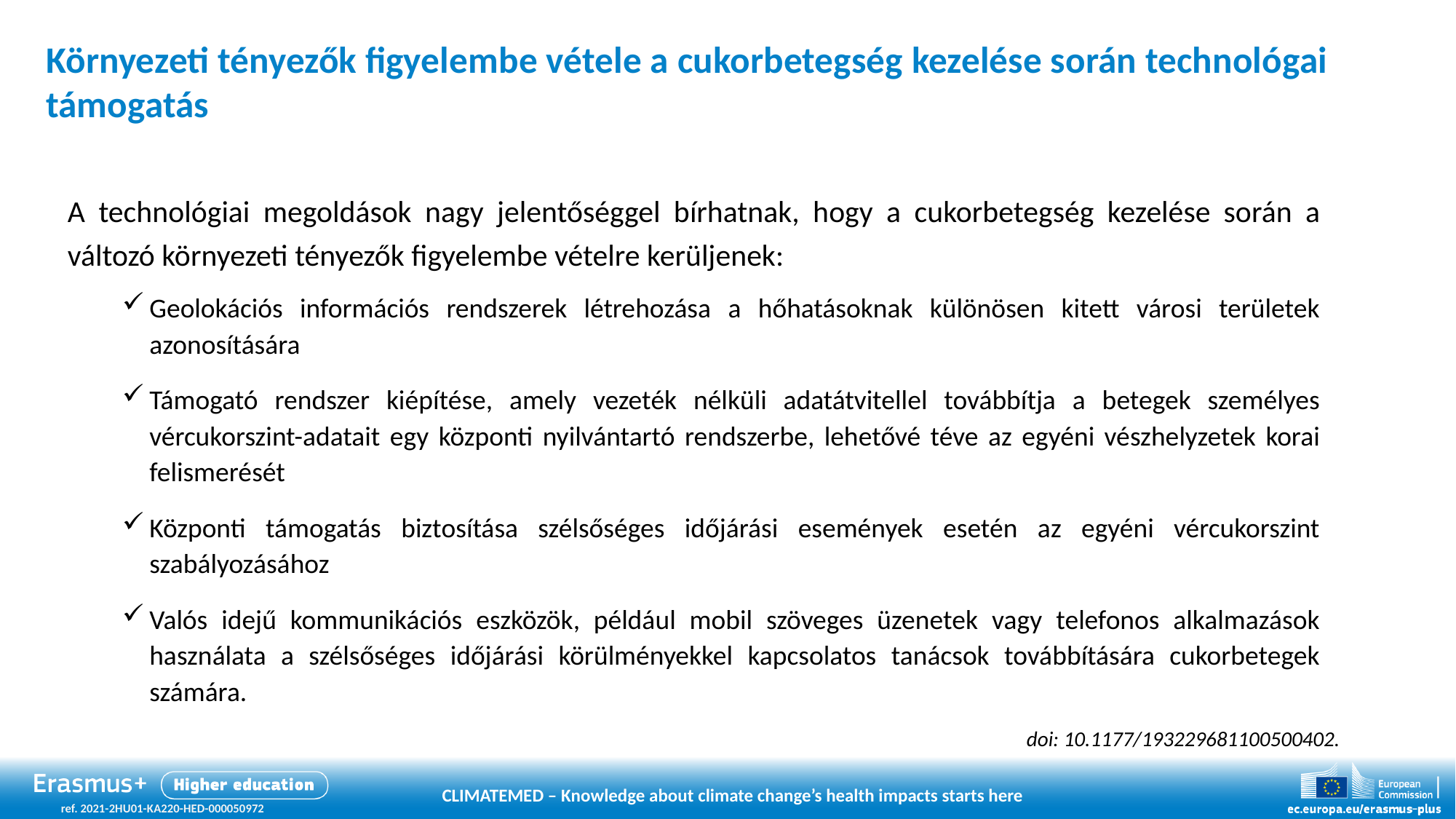

# Környezeti tényezők figyelembe vétele a cukorbetegség kezelése során technológai támogatás

A technológiai megoldások nagy jelentőséggel bírhatnak, hogy a cukorbetegség kezelése során a változó környezeti tényezők figyelembe vételre kerüljenek:
Geolokációs információs rendszerek létrehozása a hőhatásoknak különösen kitett városi területek azonosítására
Támogató rendszer kiépítése, amely vezeték nélküli adatátvitellel továbbítja a betegek személyes vércukorszint-adatait egy központi nyilvántartó rendszerbe, lehetővé téve az egyéni vészhelyzetek korai felismerését
Központi támogatás biztosítása szélsőséges időjárási események esetén az egyéni vércukorszint szabályozásához
Valós idejű kommunikációs eszközök, például mobil szöveges üzenetek vagy telefonos alkalmazások használata a szélsőséges időjárási körülményekkel kapcsolatos tanácsok továbbítására cukorbetegek számára.
doi: 10.1177/193229681100500402.